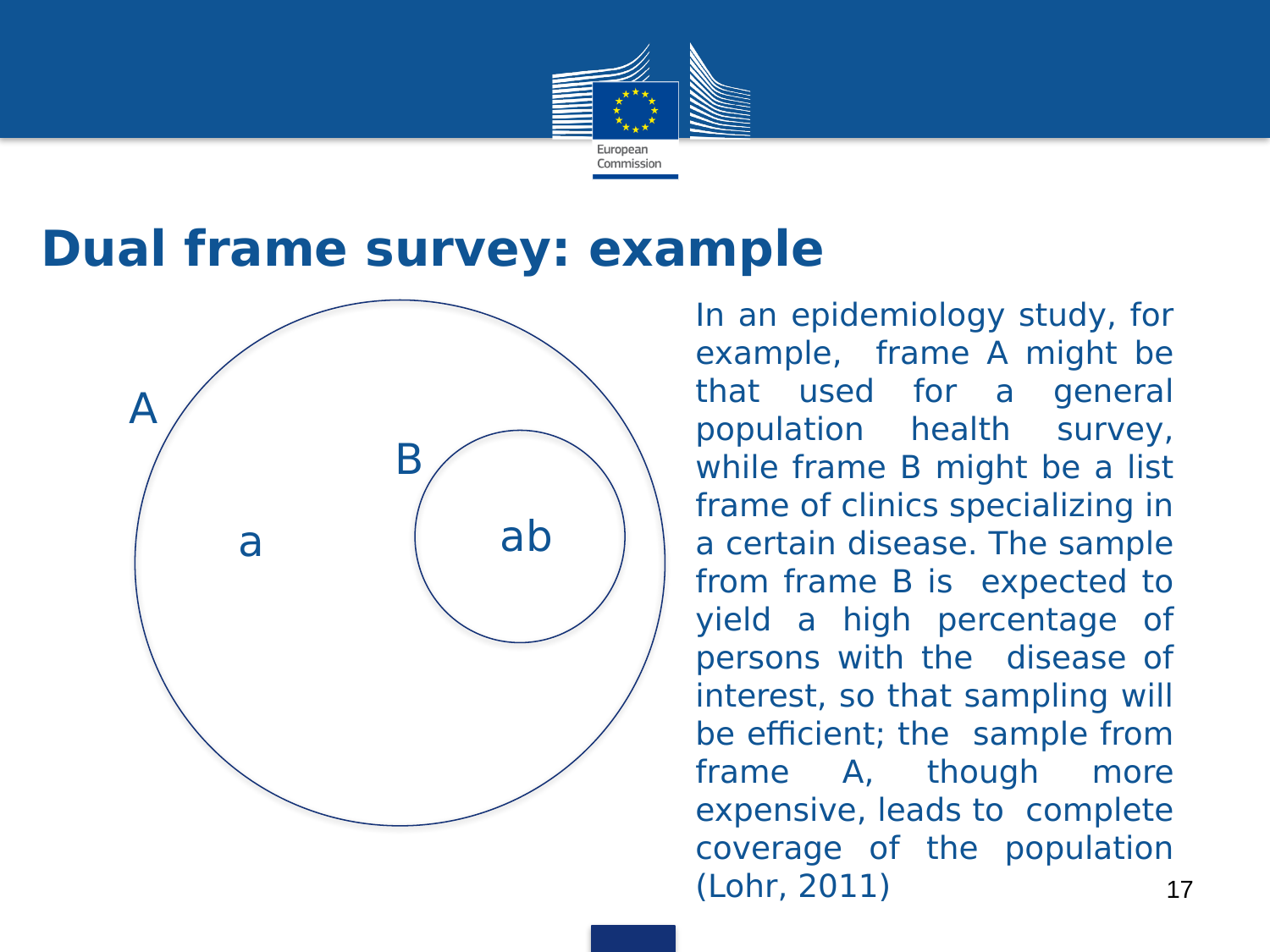

# Dual frame survey: example
In an epidemiology study, for example,  frame A might be that used for a general population health survey, while frame B might be a list frame of clinics specializing in a certain disease. The sample from frame B is  expected to yield a high percentage of persons with the  disease of interest, so that sampling will be efficient; the  sample from frame A, though more expensive, leads to  complete coverage of the population (Lohr, 2011)

A
B

ab
a
17